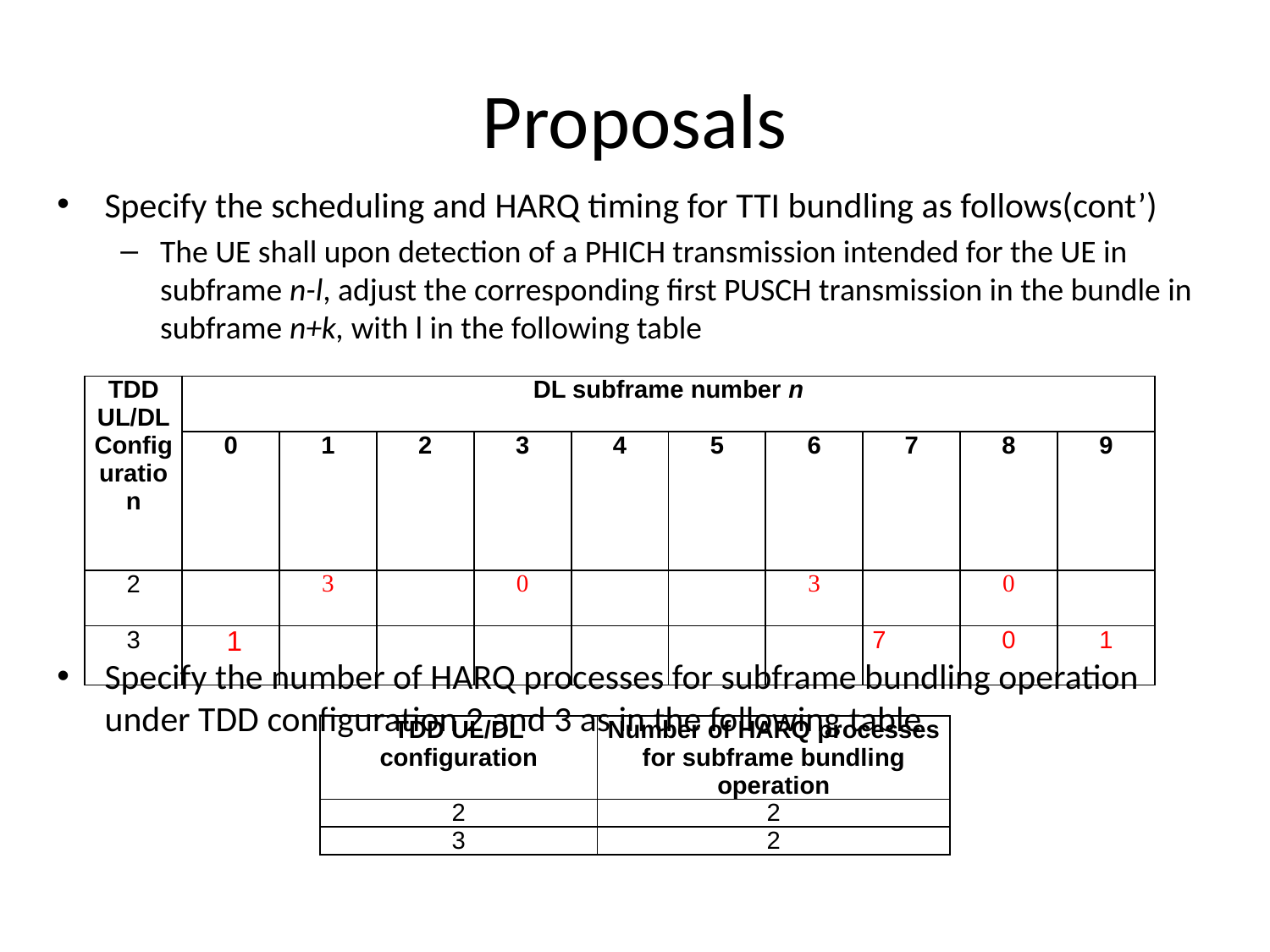

# Proposals
Specify the scheduling and HARQ timing for TTI bundling as follows(cont’)
The UE shall upon detection of a PHICH transmission intended for the UE in subframe n-l, adjust the corresponding first PUSCH transmission in the bundle in subframe n+k, with l in the following table

Specify the number of HARQ processes for subframe bundling operation under TDD configuration 2 and 3 as in the following table

| TDD UL/DL Configuration | DL subframe number n |  |  |  |  |  |  |  |  |  |
| --- | --- | --- | --- | --- | --- | --- | --- | --- | --- | --- |
|  | 0 | 1 | 2 | 3 | 4 | 5 | 6 | 7 | 8 | 9 |
| 2 |  | 3 |  | 0 |  |  | 3 |  | 0 |  |
| 3 | 1 |  |  |  |  |  |  | 7 | 0 | 1 |
| TDD UL/DL configuration | Number of HARQ processes for subframe bundling operation |
| --- | --- |
| 2 | 2 |
| 3 | 2 |